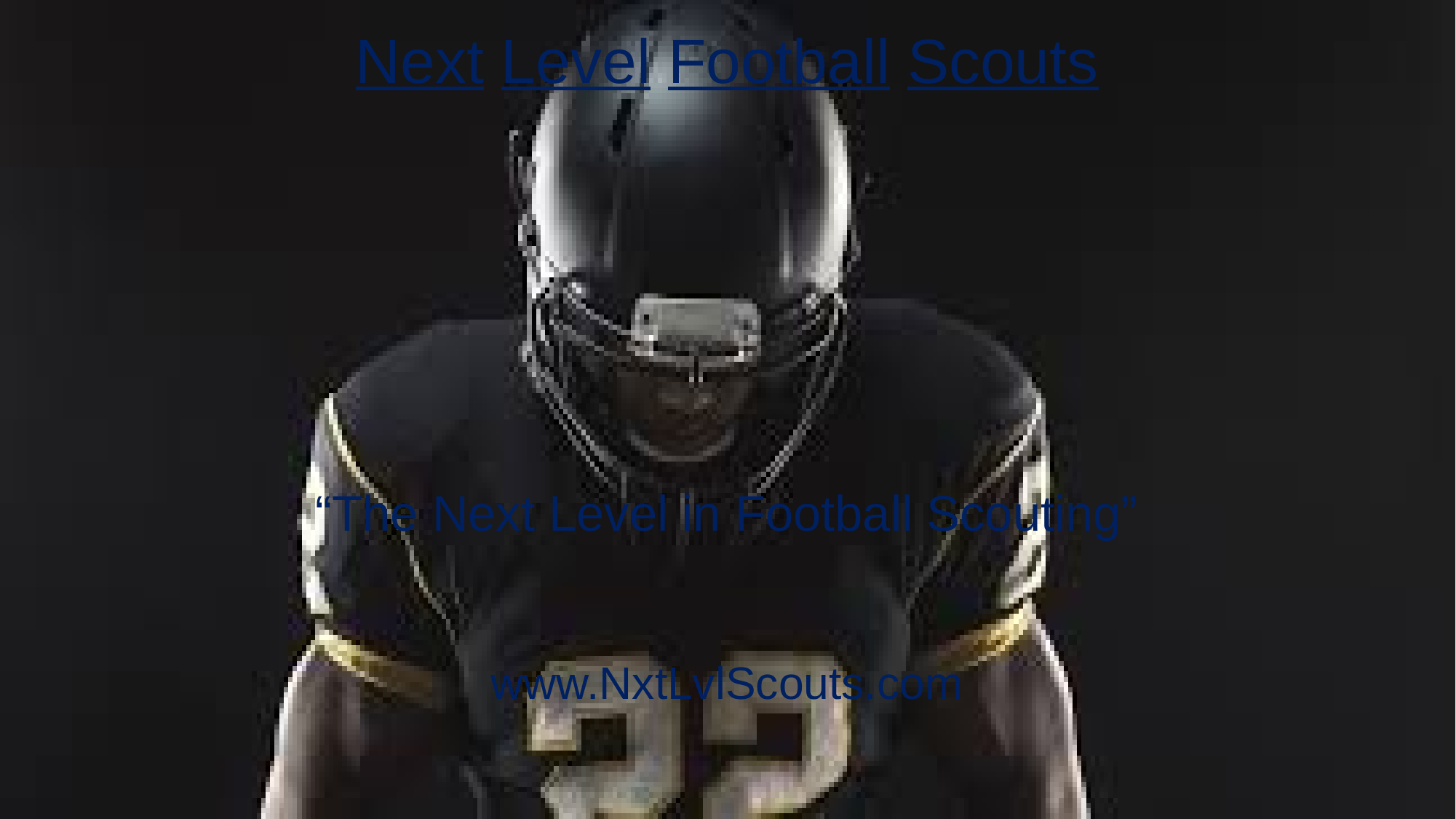

Next Level Football Scouts

“The Next Level in Football Scouting”

www.NxtLvlScouts.com